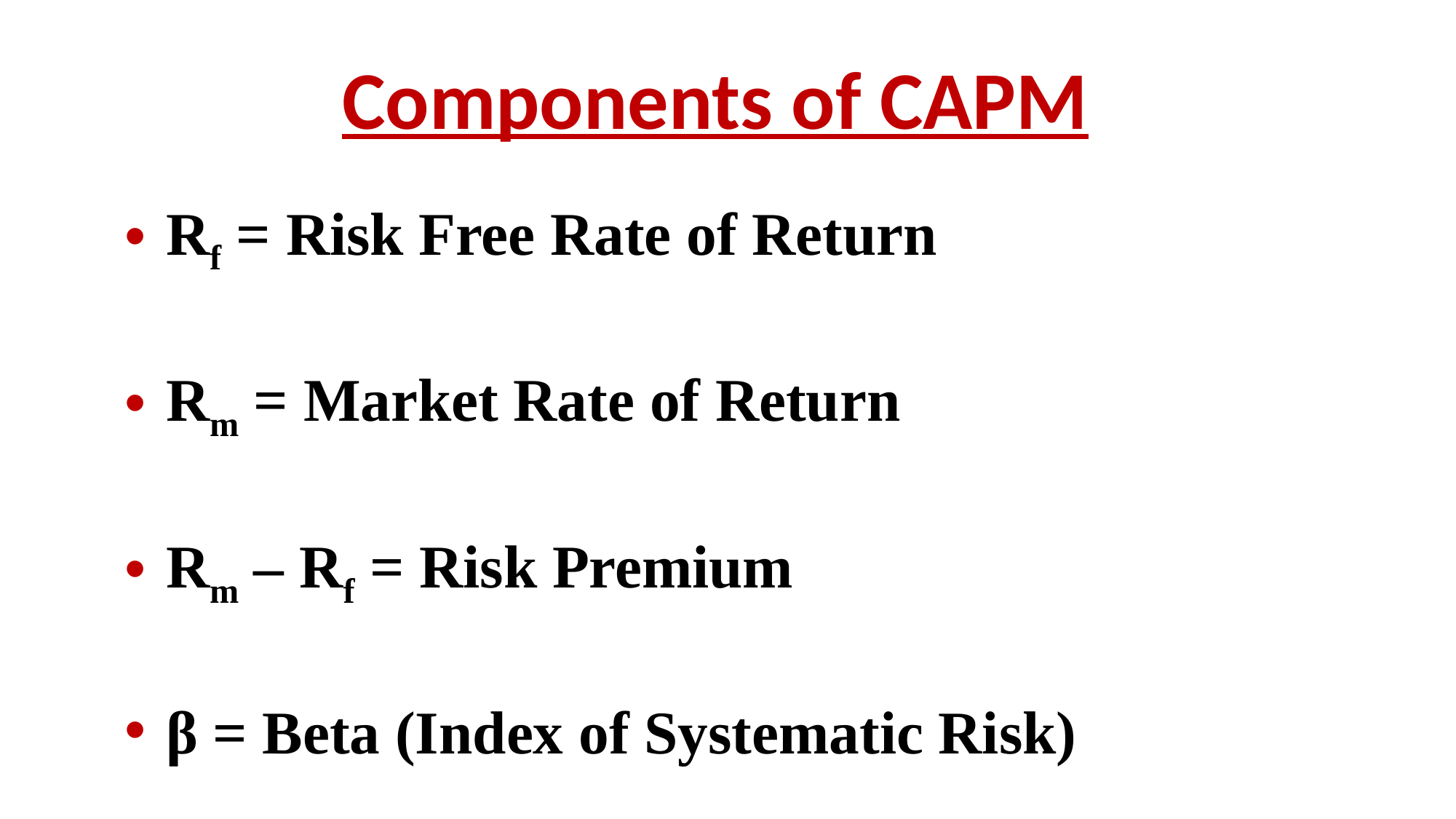

Components of CAPM
Rf = Risk Free Rate of Return

Rm = Market Rate of Return

Rm – Rf = Risk Premium

β = Beta (Index of Systematic Risk)